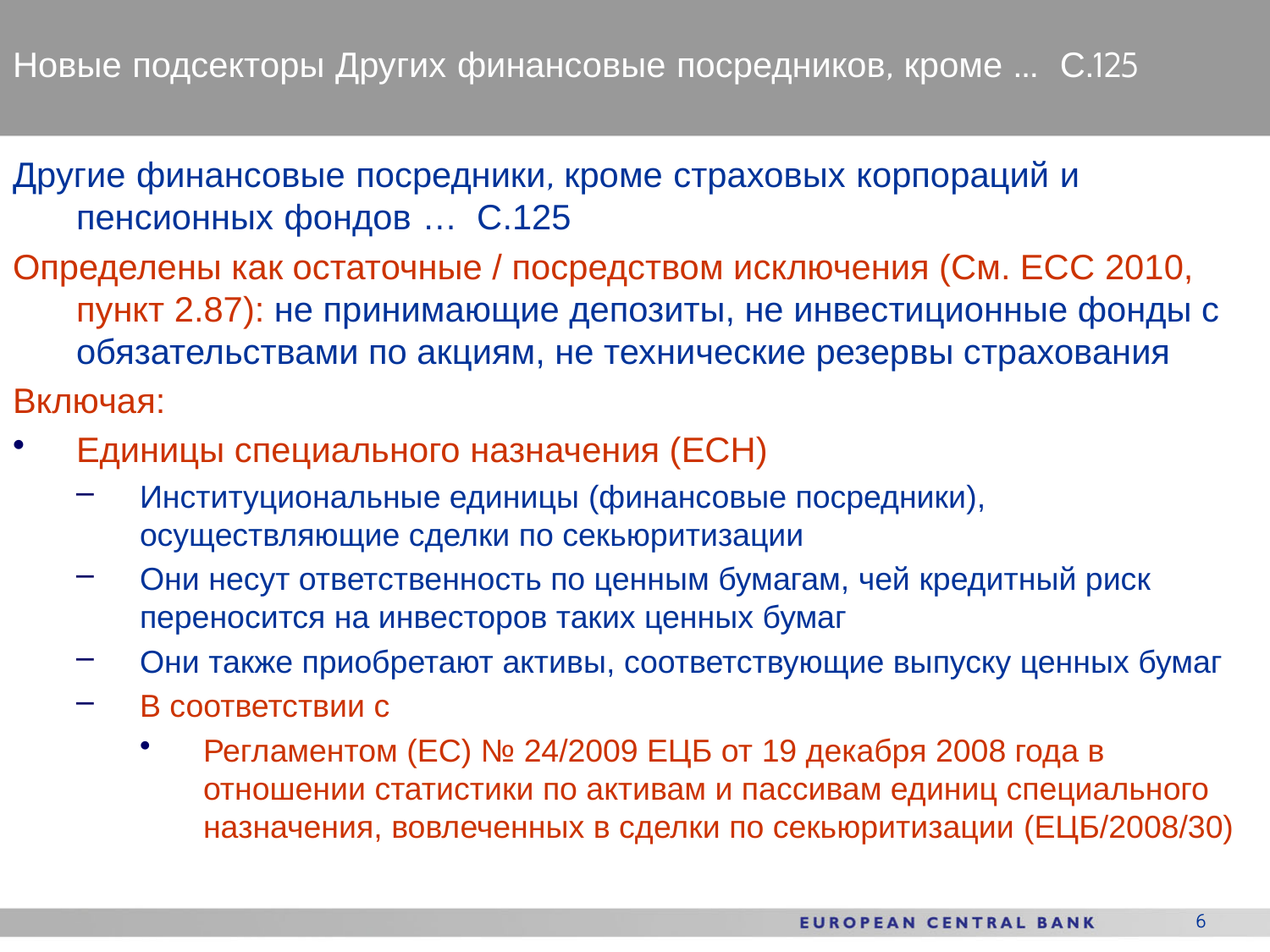

Новые подсекторы Других финансовые посредников, кроме …  С.125
Другие финансовые посредники, кроме страховых корпораций и пенсионных фондов …  С.125
Определены как остаточные / посредством исключения (См. ЕСС 2010, пункт 2.87): не принимающие депозиты, не инвестиционные фонды с обязательствами по акциям, не технические резервы страхования
Включая:
Единицы специального назначения (ЕСН)
Институциональные единицы (финансовые посредники),  осуществляющие сделки по секьюритизации
Они несут ответственность по ценным бумагам, чей кредитный риск переносится на инвесторов таких ценных бумаг
Они также приобретают активы, соответствующие выпуску ценных бумаг
В соответствии с
Регламентом (EC) № 24/2009 ЕЦБ от 19 декабря 2008 года в отношении статистики по активам и пассивам единиц специального назначения, вовлеченных в сделки по секьюритизации (ЕЦБ/2008/30)

6